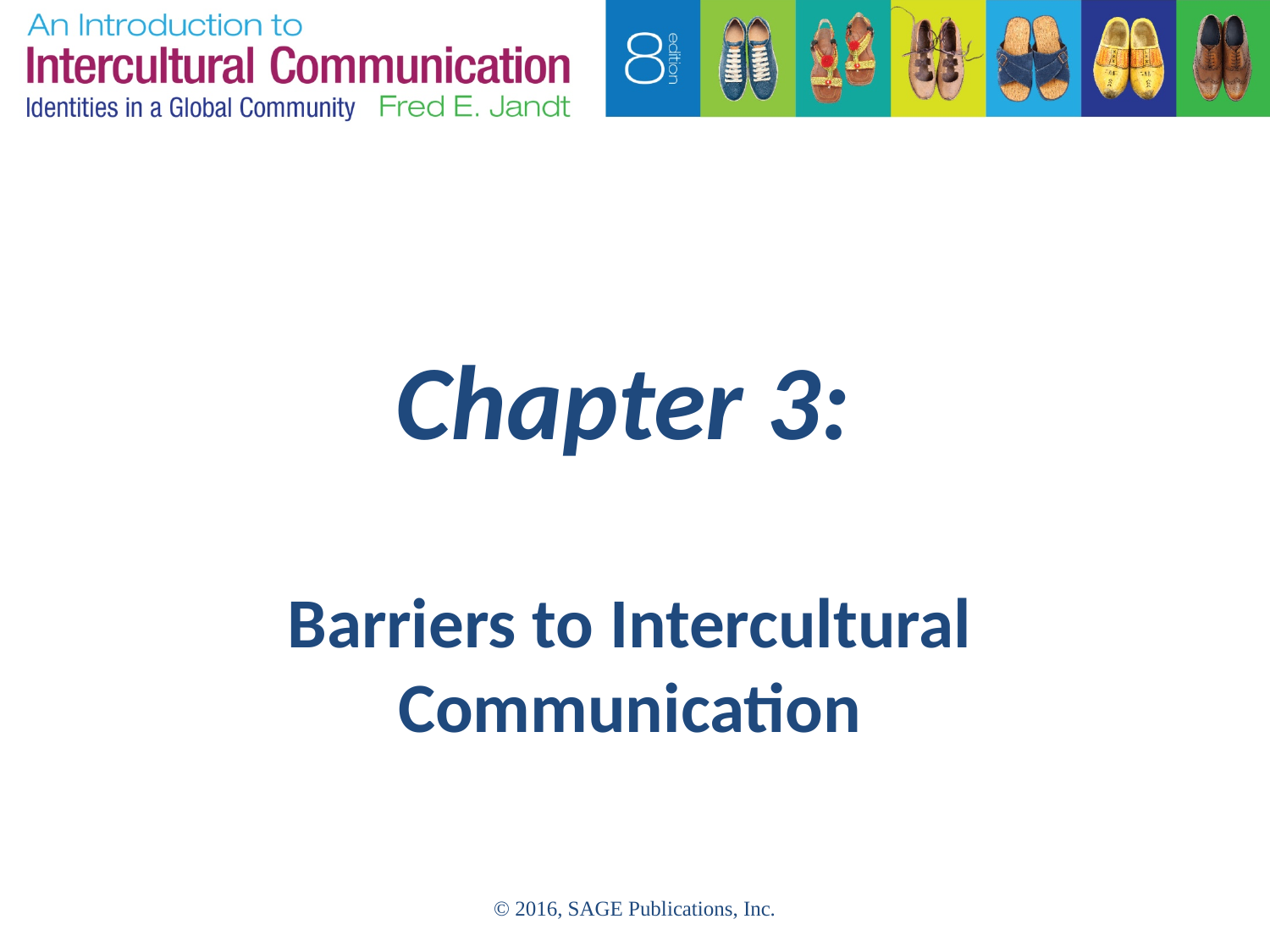

# Chapter 3:
Barriers to Intercultural Communication
© 2016, SAGE Publications, Inc.